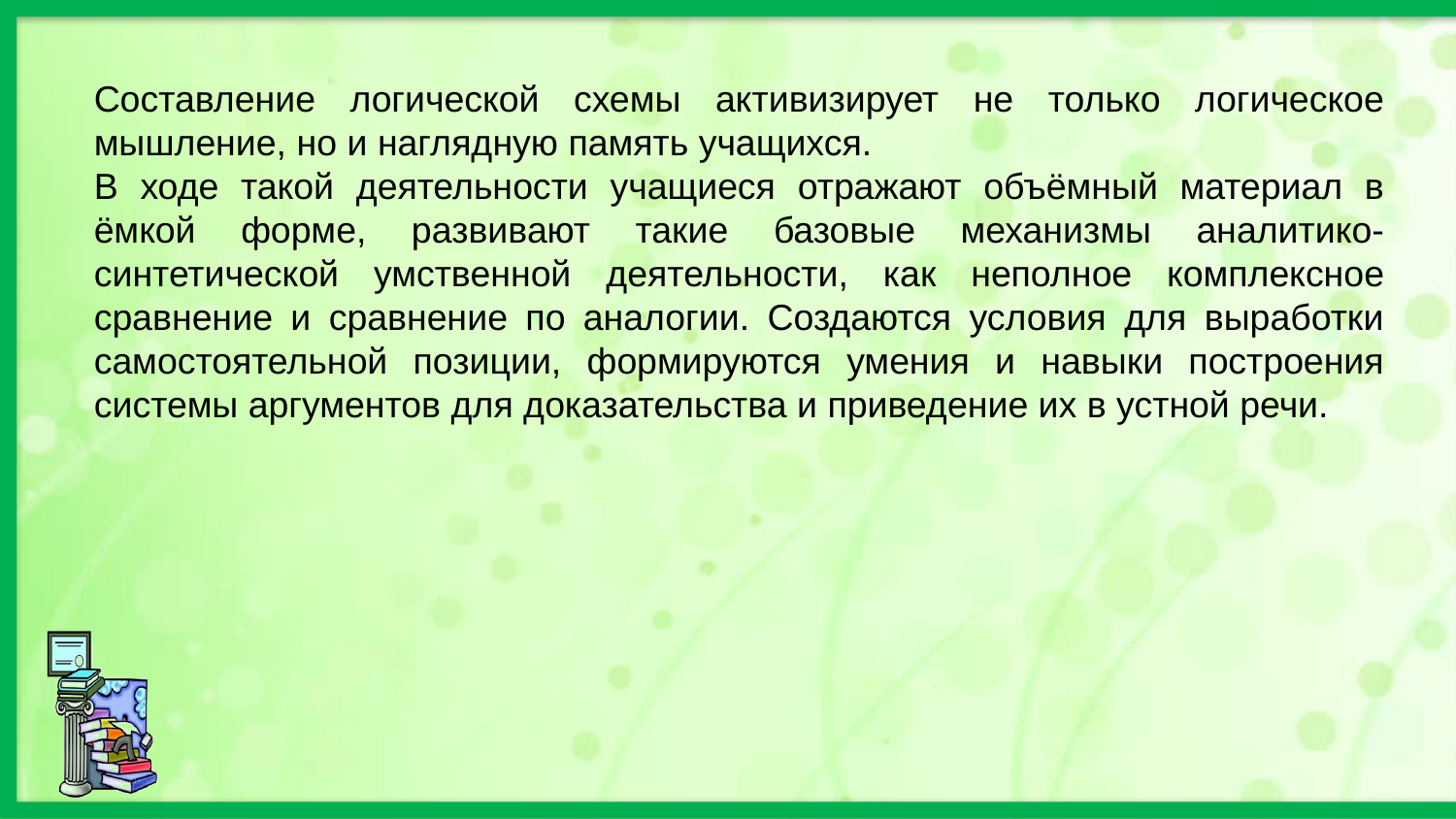

Составление логической схемы активизирует не только логическое мышление, но и наглядную память учащихся.
В ходе такой деятельности учащиеся отражают объёмный материал в ёмкой форме, развивают такие базовые механизмы аналитико-синтетической умственной деятельности, как неполное комплексное сравнение и сравнение по аналогии. Создаются условия для выработки самостоятельной позиции, формируются умения и навыки построения системы аргументов для доказательства и приведение их в устной речи.